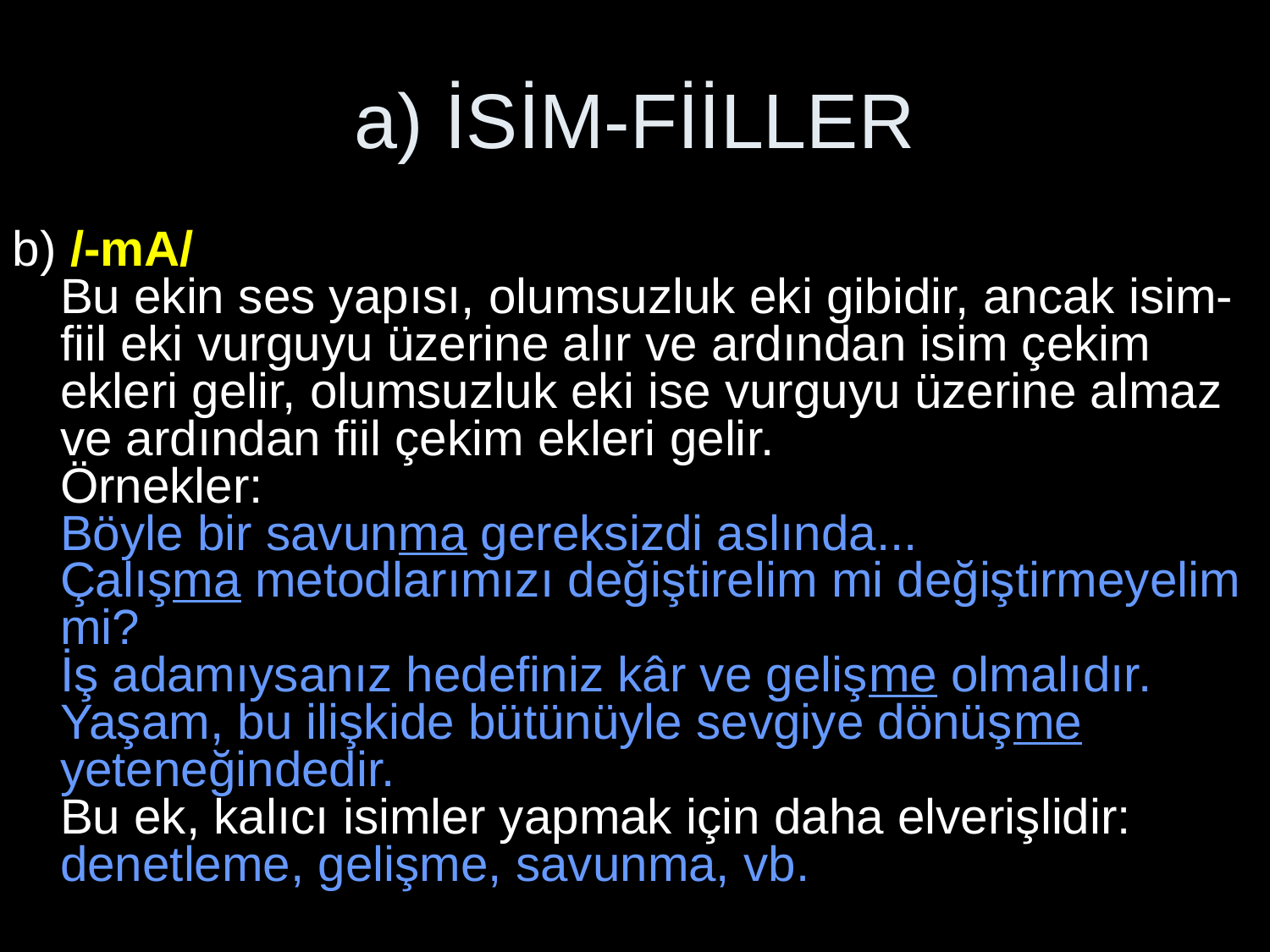

# a) İSİM-FİİLLER
b) /-mA/
Bu ekin ses yapısı, olumsuzluk eki gibidir, ancak isim-fiil eki vurguyu üzerine alır ve ardından isim çekim ekleri gelir, olumsuzluk eki ise vurguyu üzerine almaz ve ardından fiil çekim ekleri gelir.
Örnekler:
Böyle bir savunma gereksizdi aslında...
Çalışma metodlarımızı değiştirelim mi değiştirmeyelim mi?
İş adamıysanız hedefiniz kâr ve gelişme olmalıdır.
Yaşam, bu ilişkide bütünüyle sevgiye dönüşme yeteneğindedir.
Bu ek, kalıcı isimler yapmak için daha elverişlidir: denetleme, gelişme, savunma, vb.